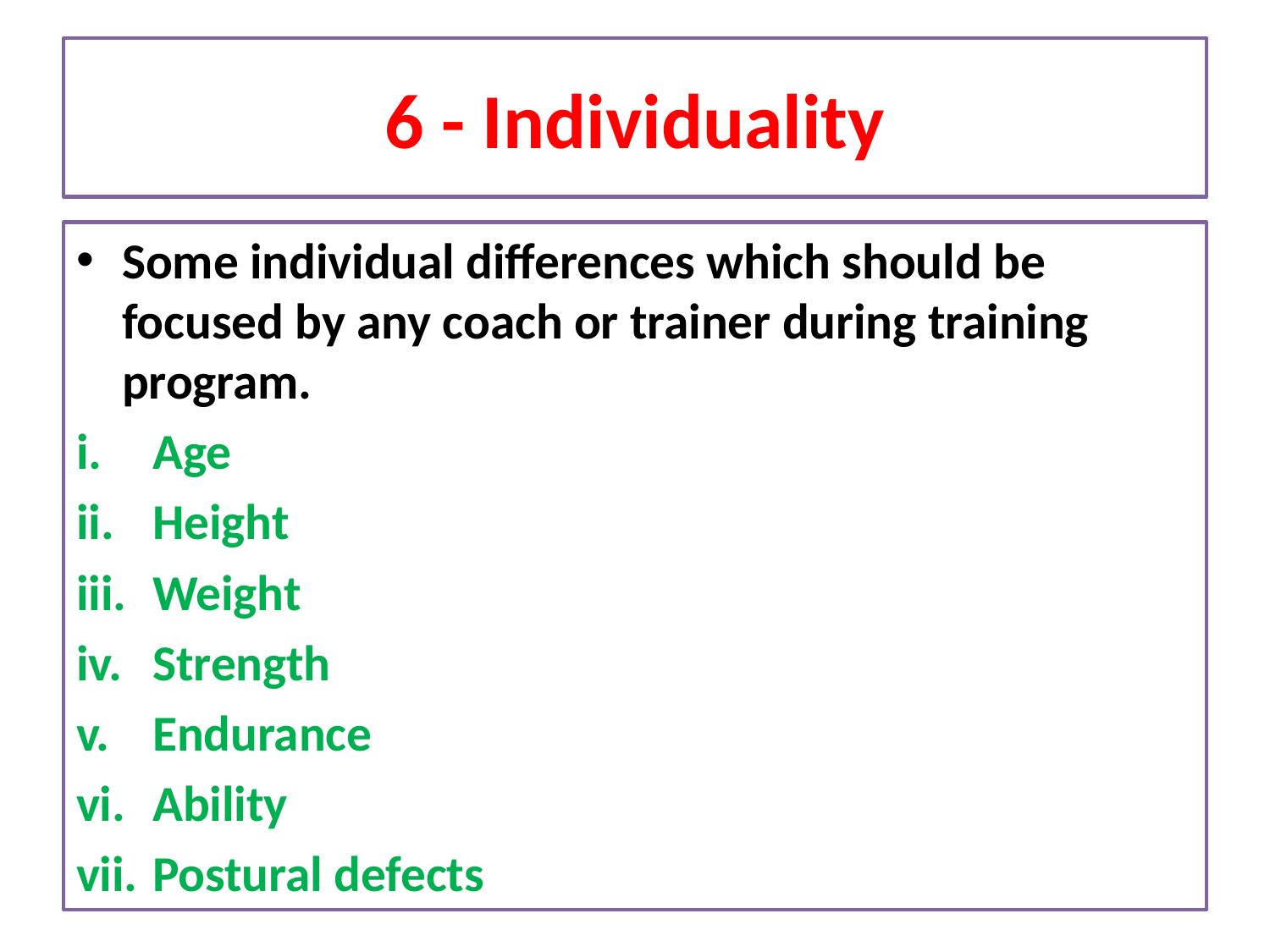

# 6 - Individuality
Some individual differences which should be focused by any coach or trainer during training program.
Age
Height
Weight
Strength
Endurance
Ability
Postural defects